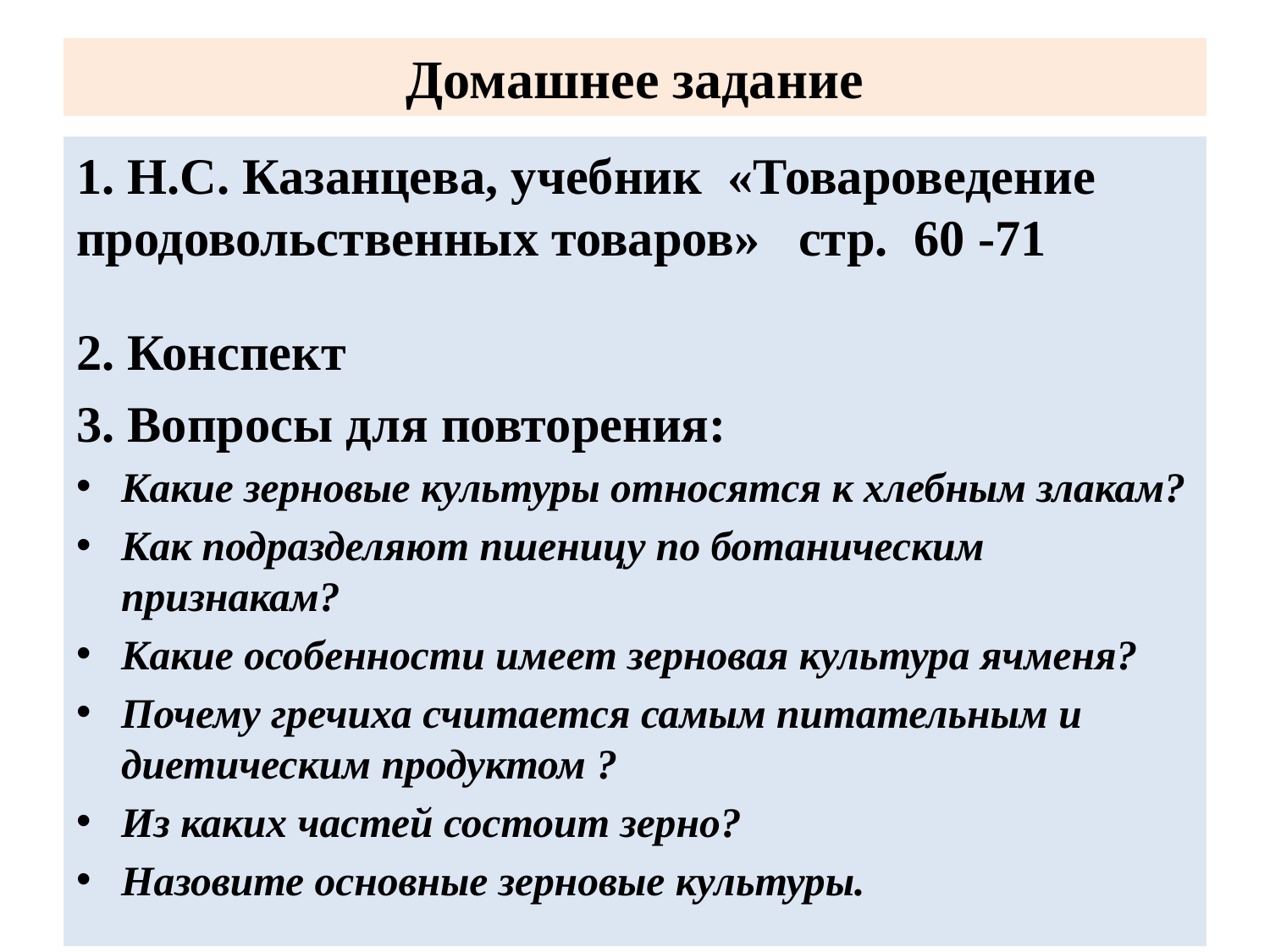

# Домашнее задание
1. Н.С. Казанцева, учебник  «Товароведение продовольственных товаров»   стр.  60 -71
2. Конспект
3. Вопросы для повторения:
Какие зерновые культуры относятся к хлебным злакам?
Как подразделяют пшеницу по ботаническим признакам?
Какие особенности имеет зерновая культура ячменя?
Почему гречиха считается самым питательным и диетическим продуктом ?
Из каких частей состоит зерно?
Назовите основные зерновые культуры.